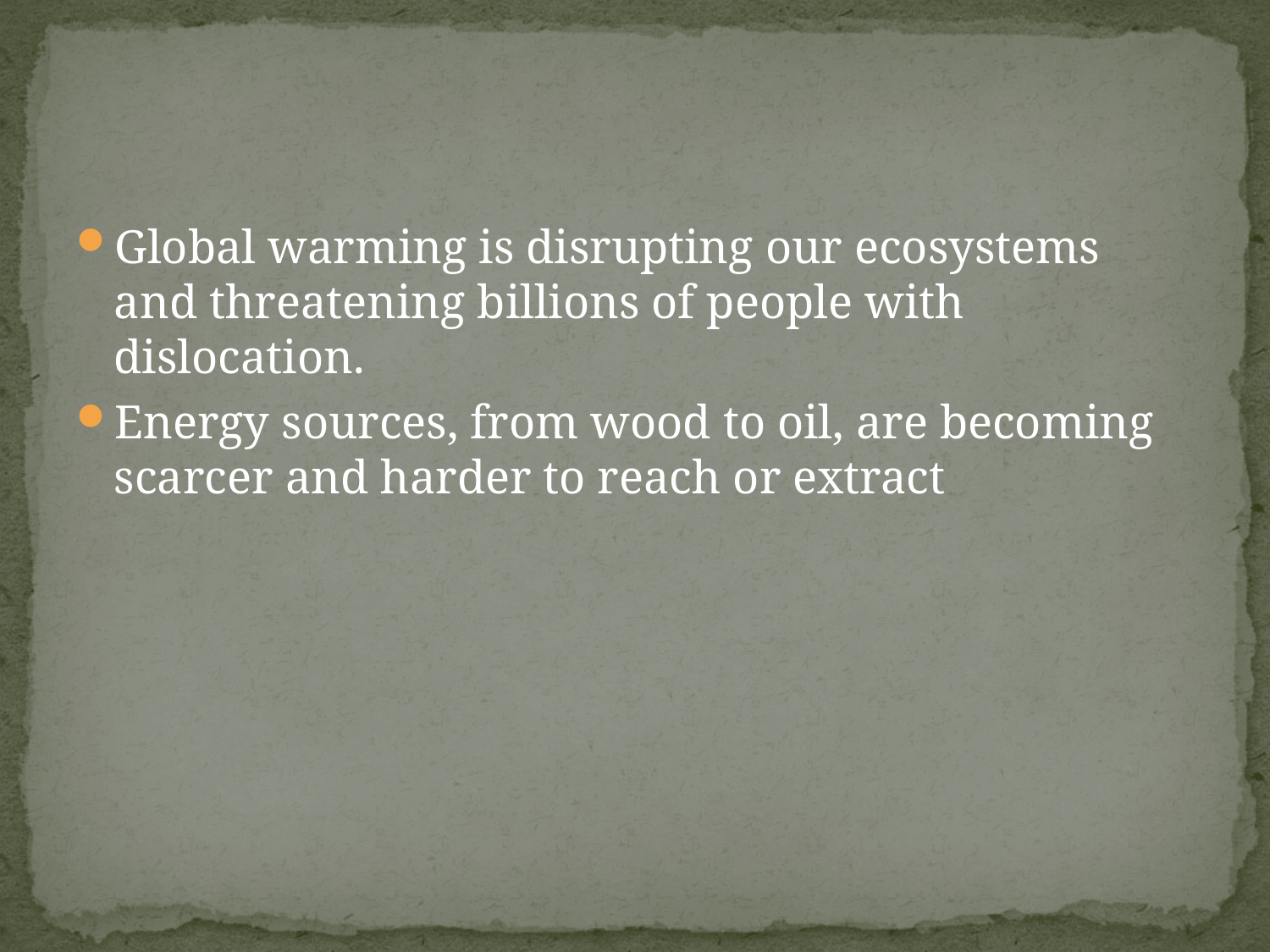

#
Global warming is disrupting our ecosystems and threatening billions of people with dislocation.
Energy sources, from wood to oil, are becoming scarcer and harder to reach or extract